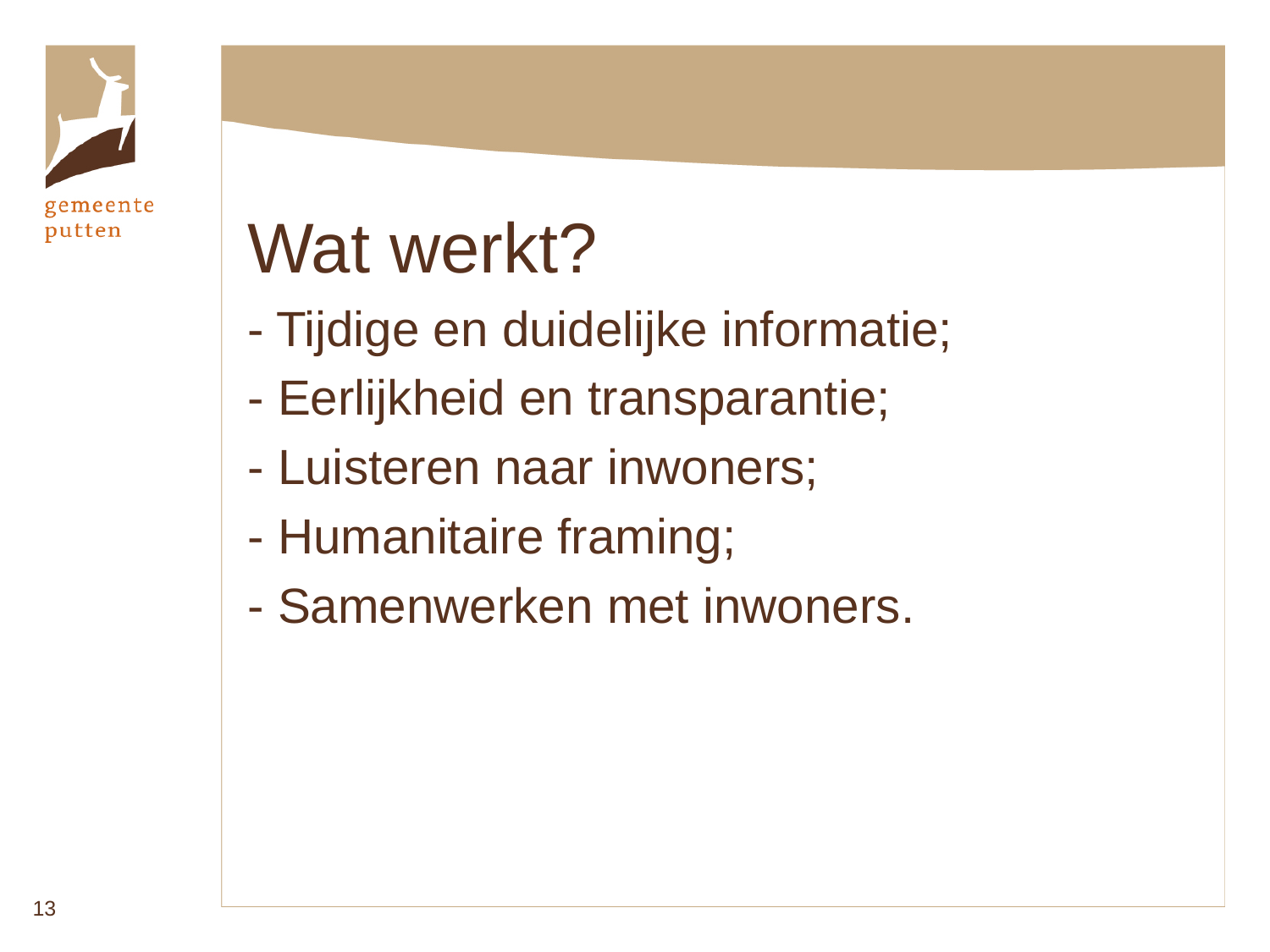

Wat werkt?
- Tijdige en duidelijke informatie;
- Eerlijkheid en transparantie;
- Luisteren naar inwoners;
- Humanitaire framing;
- Samenwerken met inwoners.
13